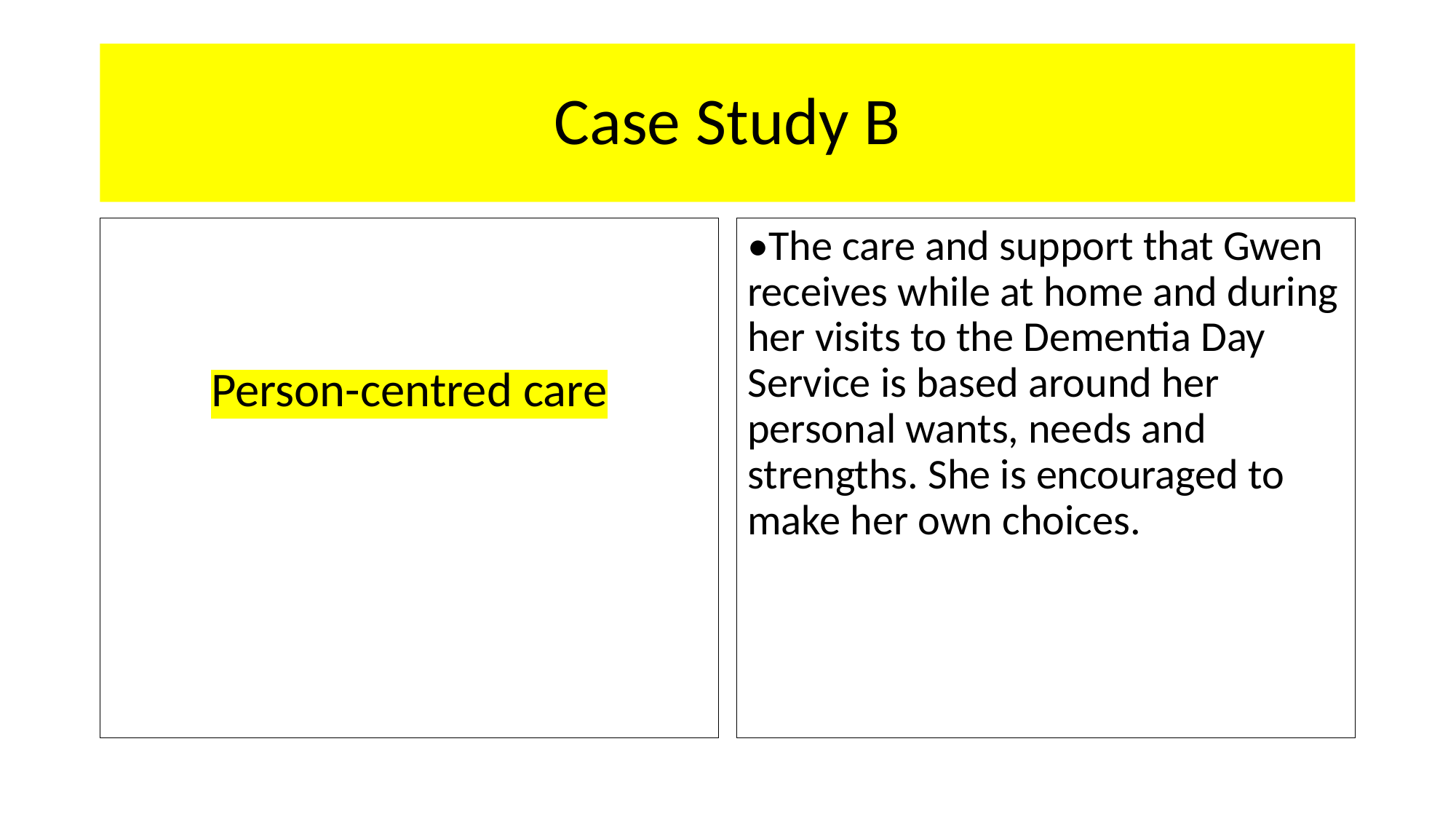

# Case Study B

Person-centred care
•The care and support that Gwen receives while at home and during her visits to the Dementia Day Service is based around her personal wants, needs and strengths. She is encouraged to make her own choices.